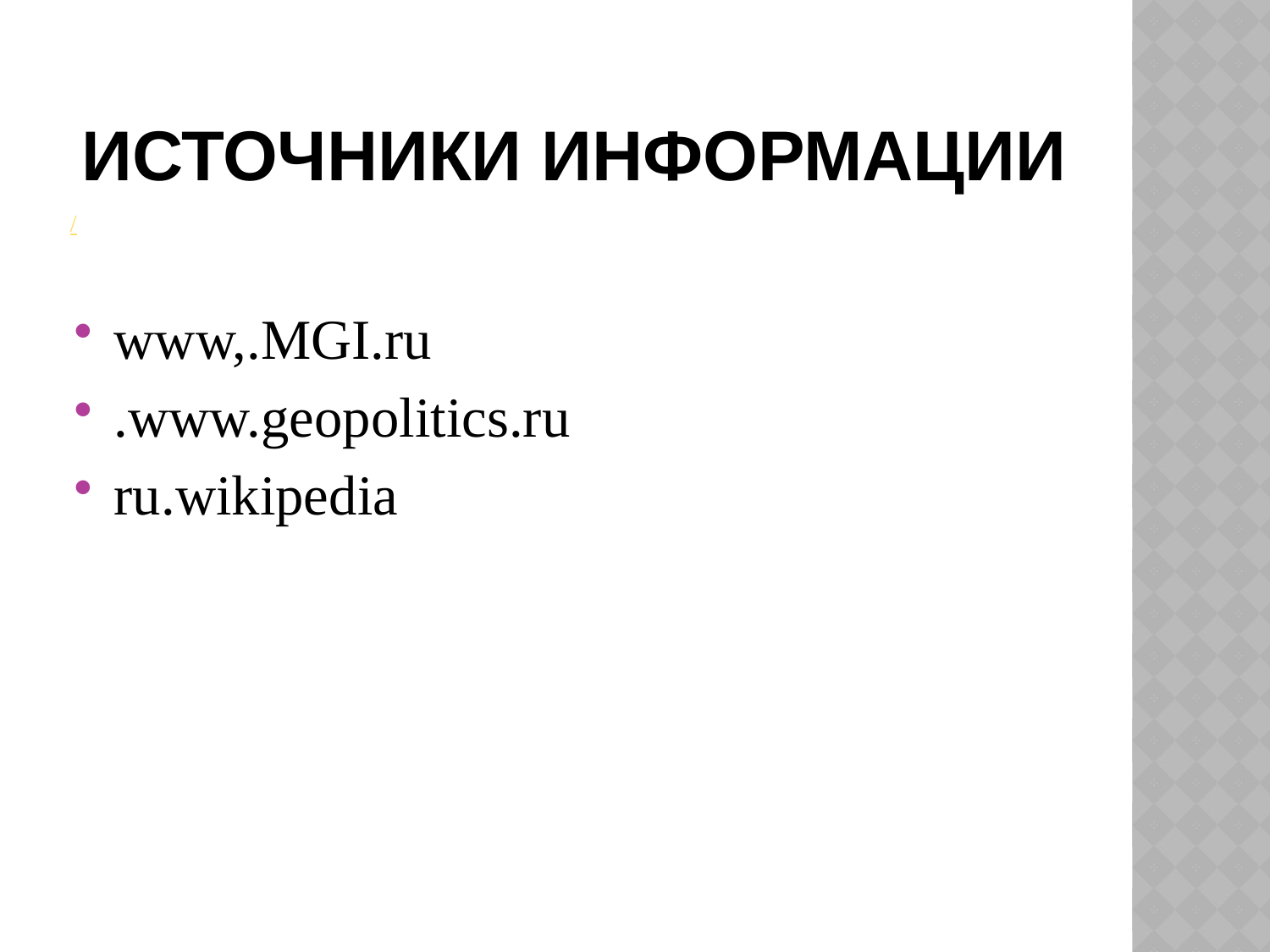

# Источники информации
/

www,.MGI.ru
.www.geopolitics.ru
ru.wikipedia